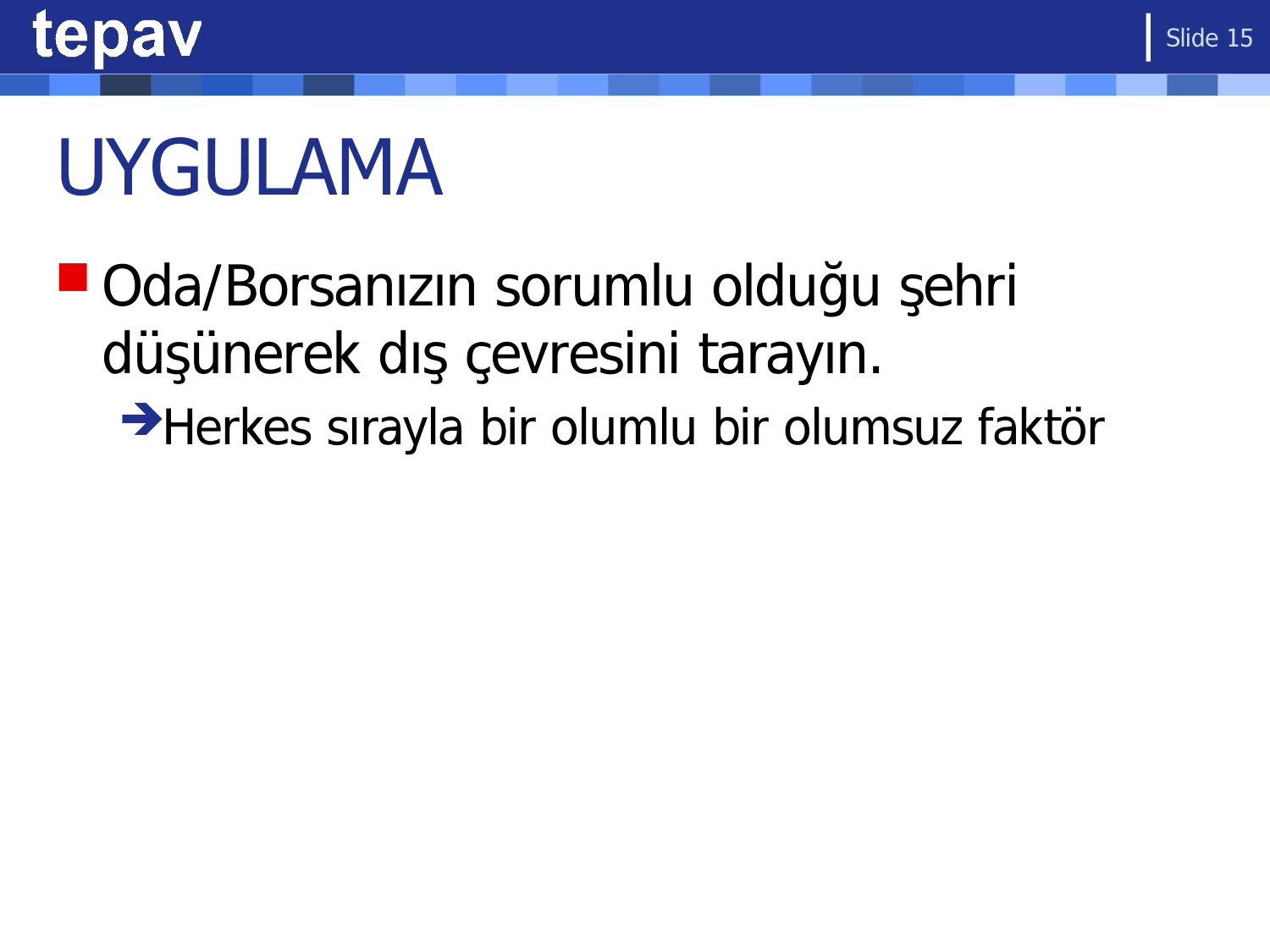

Slide 15
# UYGULAMA
Oda/Borsanızın sorumlu olduğu şehri düşünerek dış çevresini tarayın.
Herkes sırayla bir olumlu bir olumsuz faktör